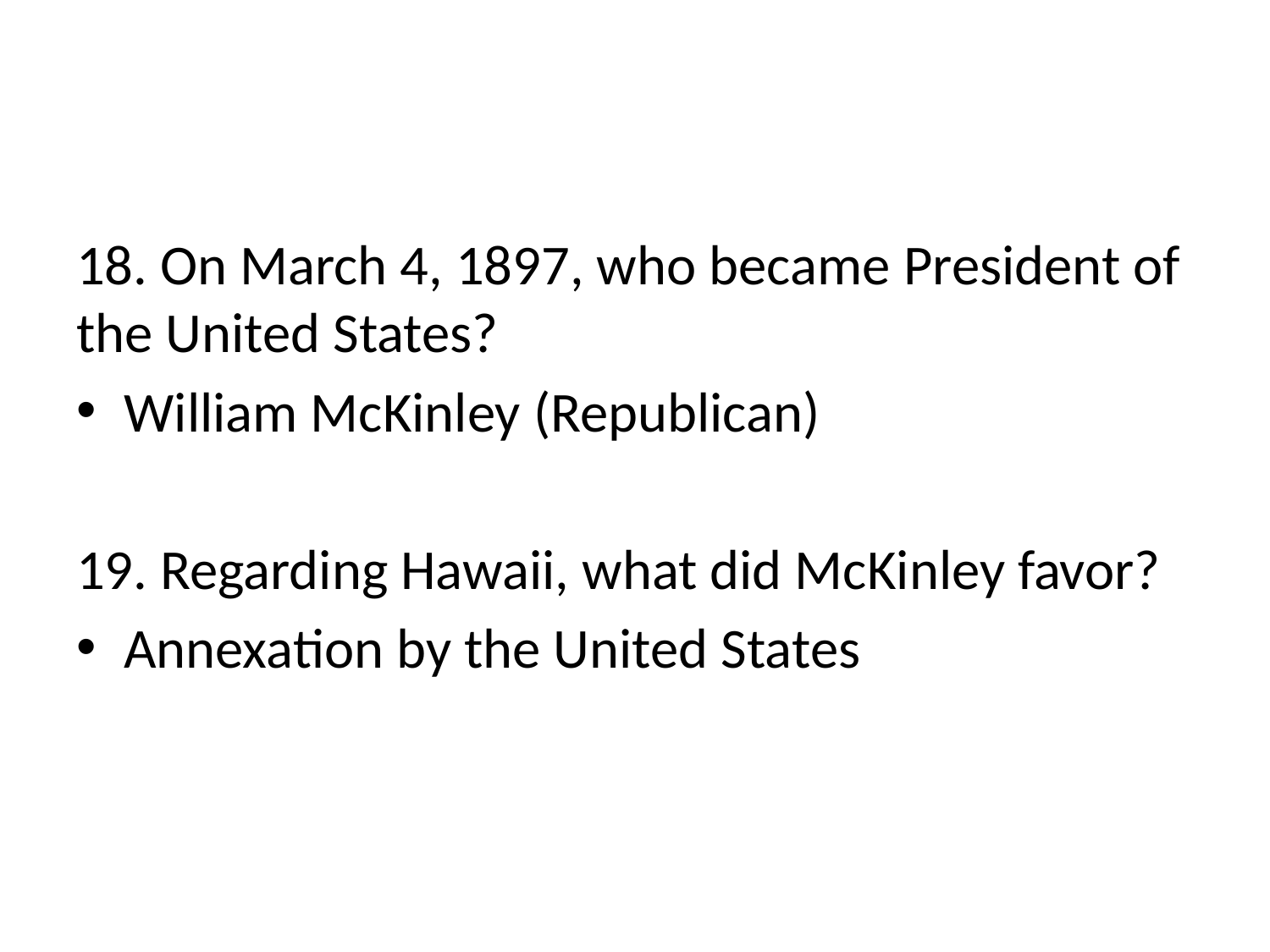

#
18. On March 4, 1897, who became President of the United States?
William McKinley (Republican)

19. Regarding Hawaii, what did McKinley favor?
Annexation by the United States